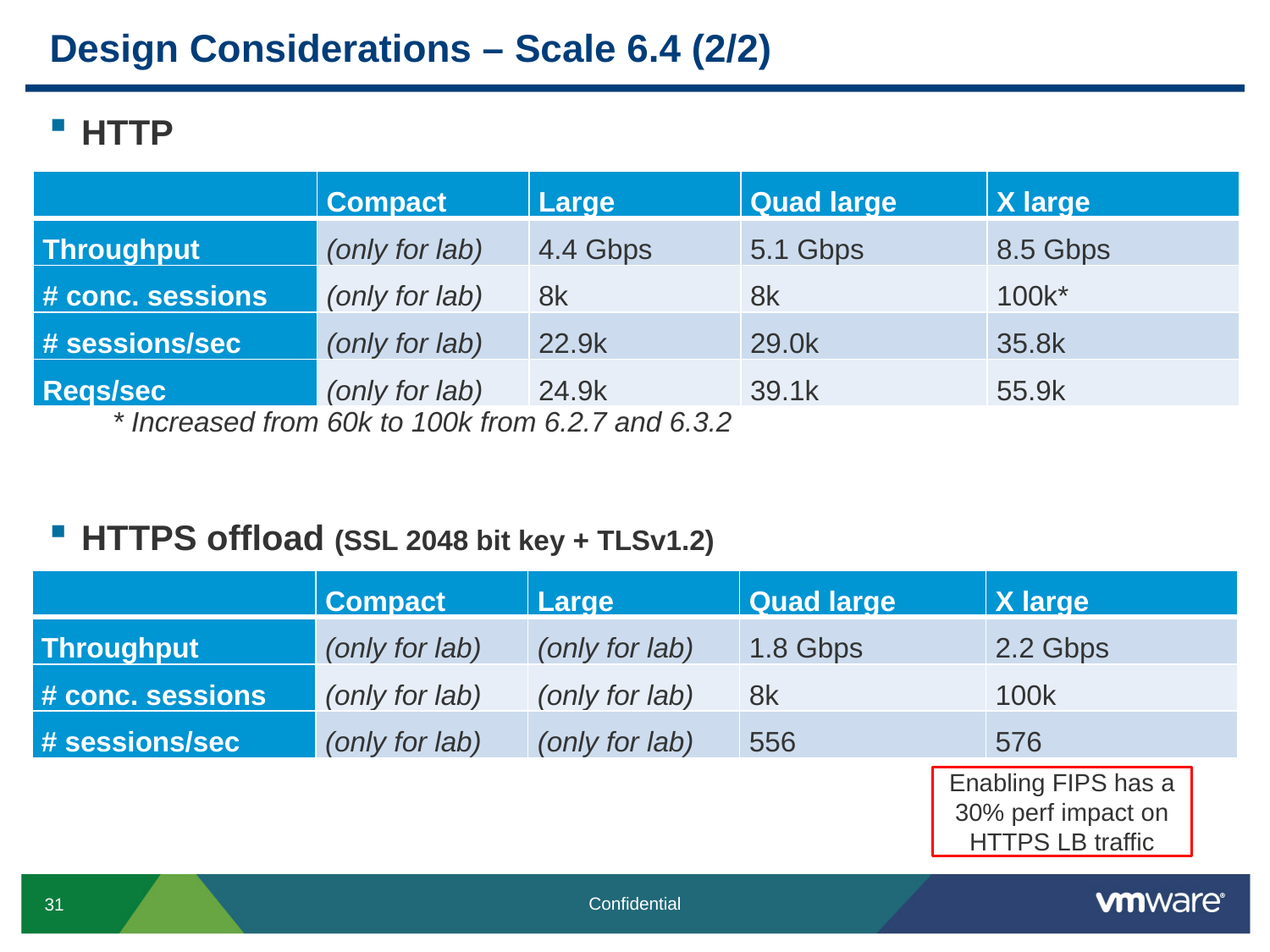

# Design Considerations – Scale 6.4 (2/2)
HTTP

* Increased from 60k to 100k from 6.2.7 and 6.3.2

HTTPS offload (SSL 2048 bit key + TLSv1.2)

|  | Compact | Large | Quad large | X large |
| --- | --- | --- | --- | --- |
| Throughput | (only for lab) | 4.4 Gbps | 5.1 Gbps | 8.5 Gbps |
| # conc. sessions | (only for lab) | 8k | 8k | 100k\* |
| # sessions/sec | (only for lab) | 22.9k | 29.0k | 35.8k |
| Reqs/sec | (only for lab) | 24.9k | 39.1k | 55.9k |
|  | Compact | Large | Quad large | X large |
| --- | --- | --- | --- | --- |
| Throughput | (only for lab) | (only for lab) | 1.8 Gbps | 2.2 Gbps |
| # conc. sessions | (only for lab) | (only for lab) | 8k | 100k |
| # sessions/sec | (only for lab) | (only for lab) | 556 | 576 |
Enabling FIPS has a 30% perf impact on HTTPS LB traffic